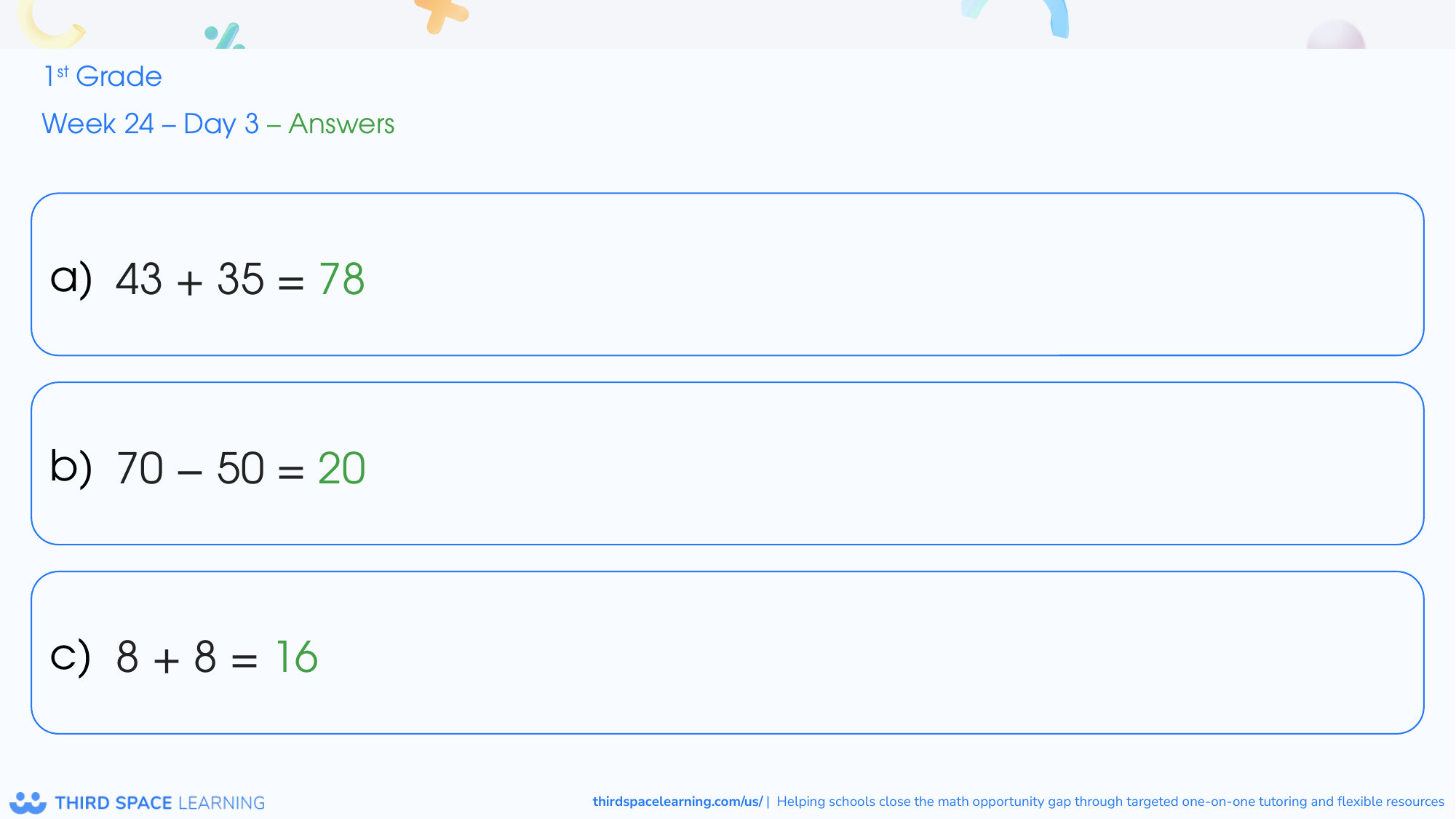

1st Grade
Week 24 – Day 3 – Answers
43 + 35 = 78
70 − 50 = 20
8 + 8 = 16